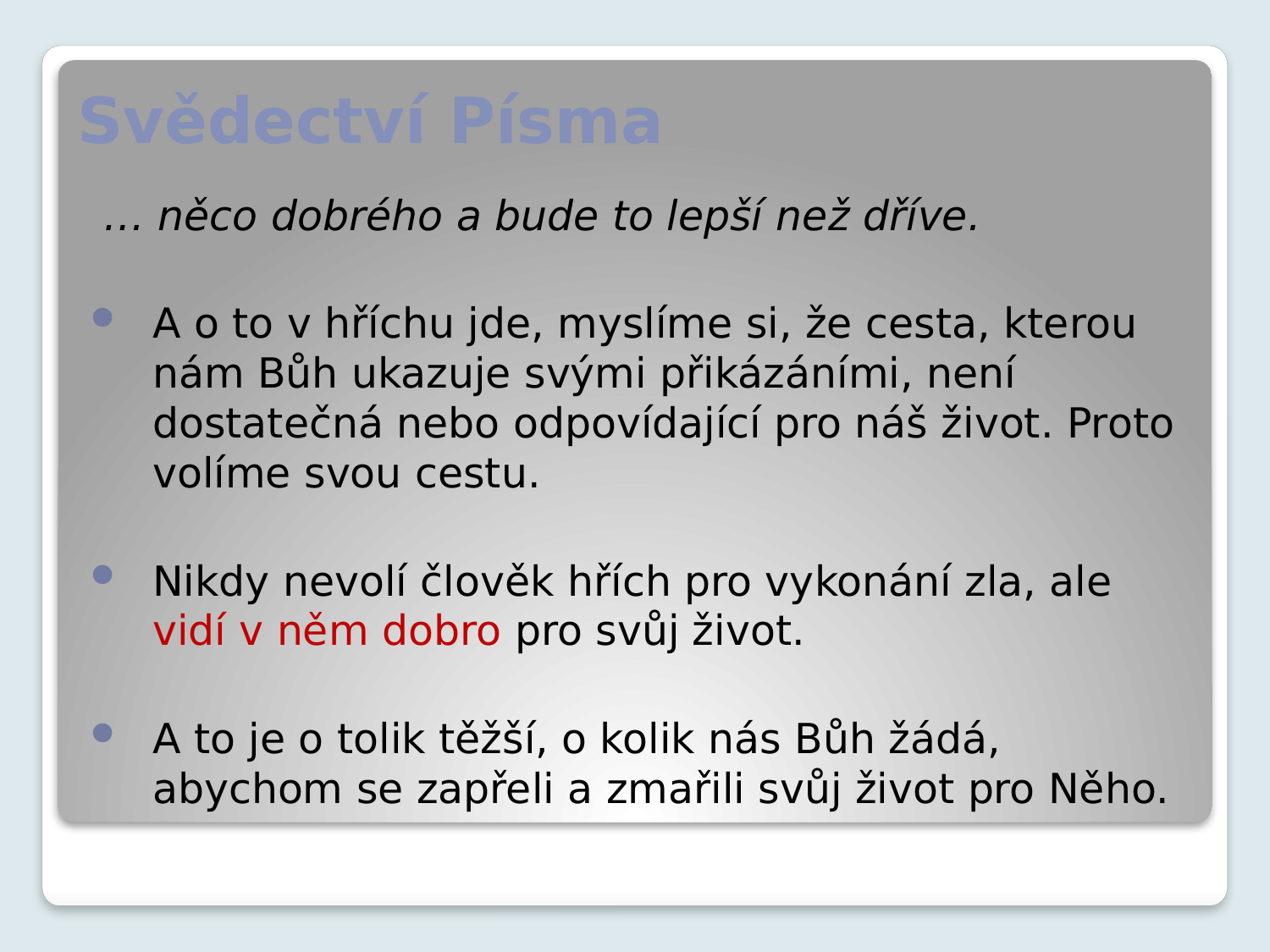

# Svědectví Písma
 … něco dobrého a bude to lepší než dříve.

A o to v hříchu jde, myslíme si, že cesta, kterou nám Bůh ukazuje svými přikázáními, není dostatečná nebo odpovídající pro náš život. Proto volíme svou cestu.

Nikdy nevolí člověk hřích pro vykonání zla, ale vidí v něm dobro pro svůj život.

A to je o tolik těžší, o kolik nás Bůh žádá, abychom se zapřeli a zmařili svůj život pro Něho.